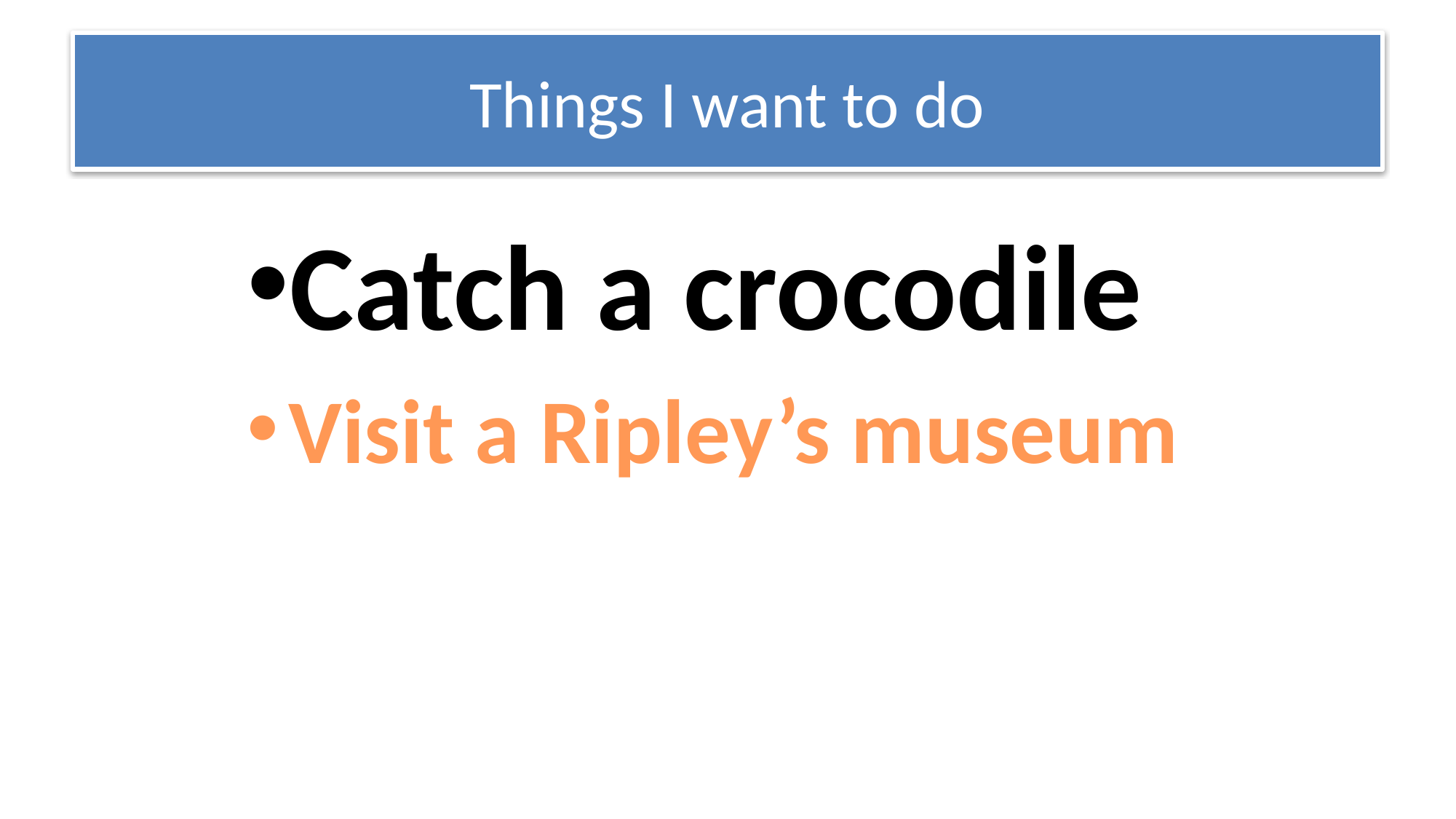

# Things I want to do
Catch a crocodile
Visit a Ripley’s museum